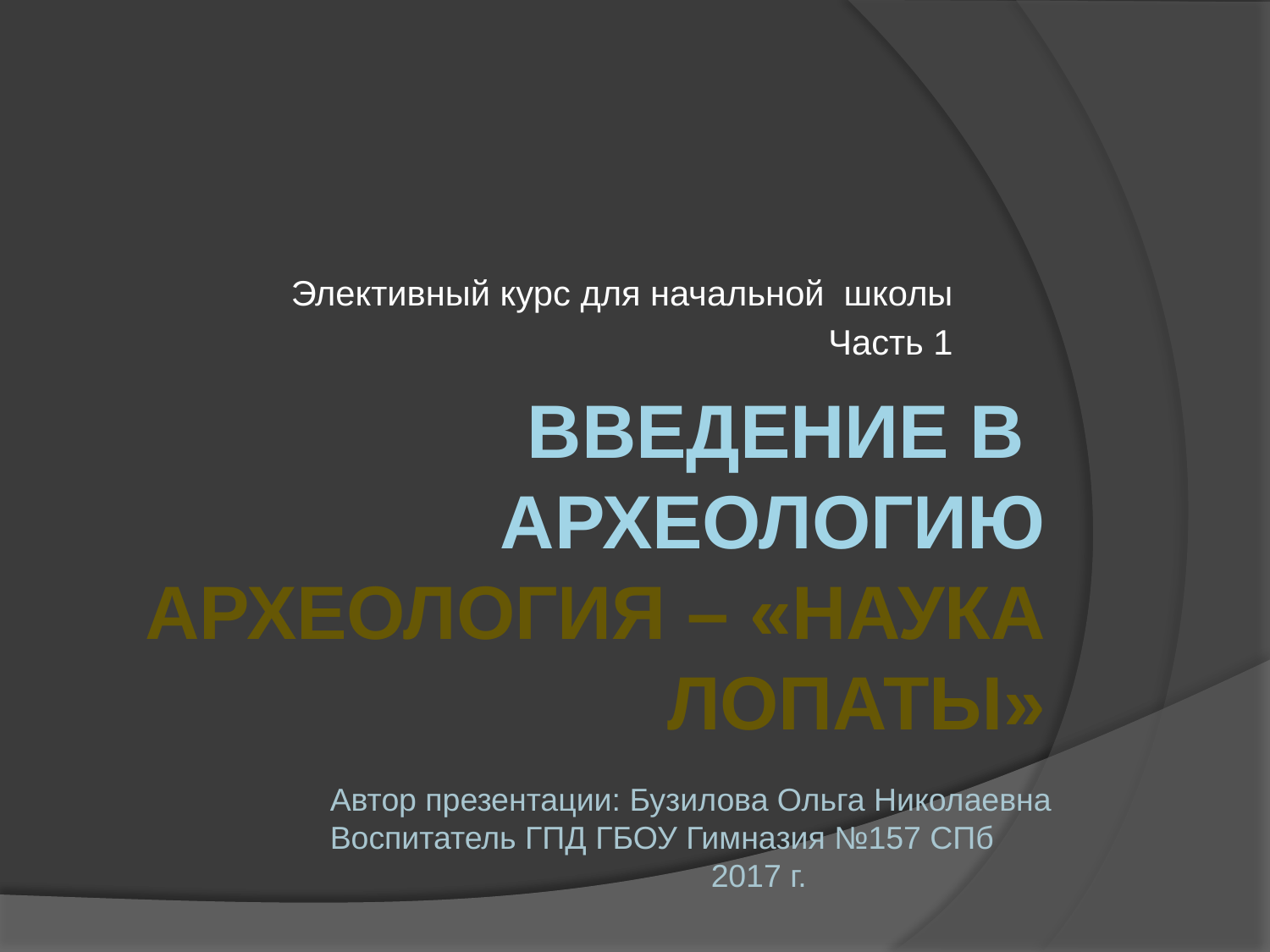

Элективный курс для начальной  школы
Часть 1
# Введение в  археологию Археология – «наука лопаты»
Автор презентации: Бузилова Ольга Николаевна
Воспитатель ГПД ГБОУ Гимназия №157 СПб
			2017 г.